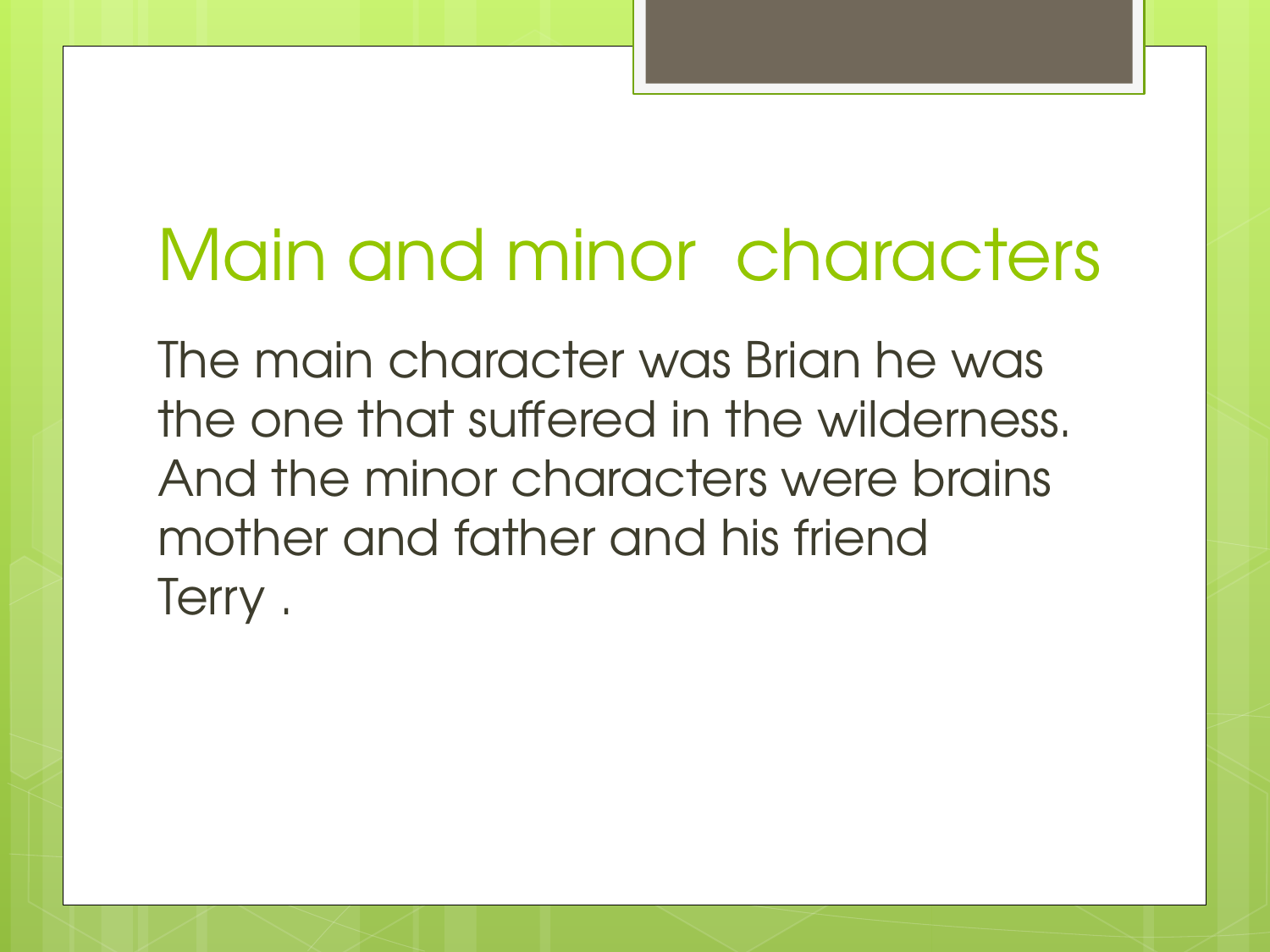

# Main and minor  characters
The main character was Brian he was the one that suffered in the wilderness. And the minor characters were brains mother and father and his friend Terry .